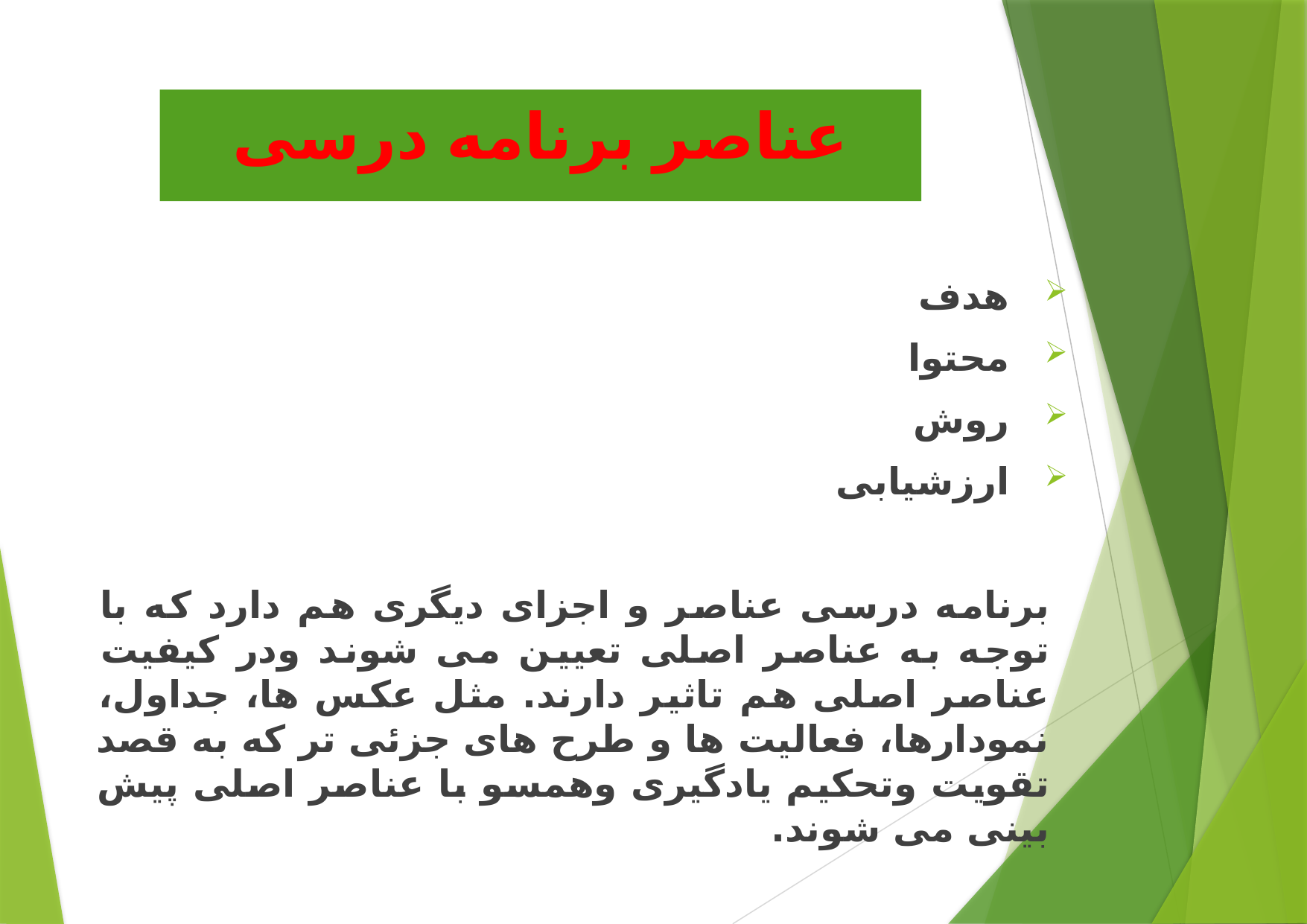

# عناصر برنامه درسی
 هدف
 محتوا
 روش
 ارزشیابی

برنامه درسی عناصر و اجزای دیگری هم دارد که با توجه به عناصر اصلی تعیین می شوند ودر کیفیت عناصر اصلی هم تاثیر دارند. مثل عکس ها، جداول، نمودارها، فعالیت ها و طرح های جزئی تر که به قصد تقویت وتحکیم یادگیری وهمسو با عناصر اصلی پیش بینی می شوند.